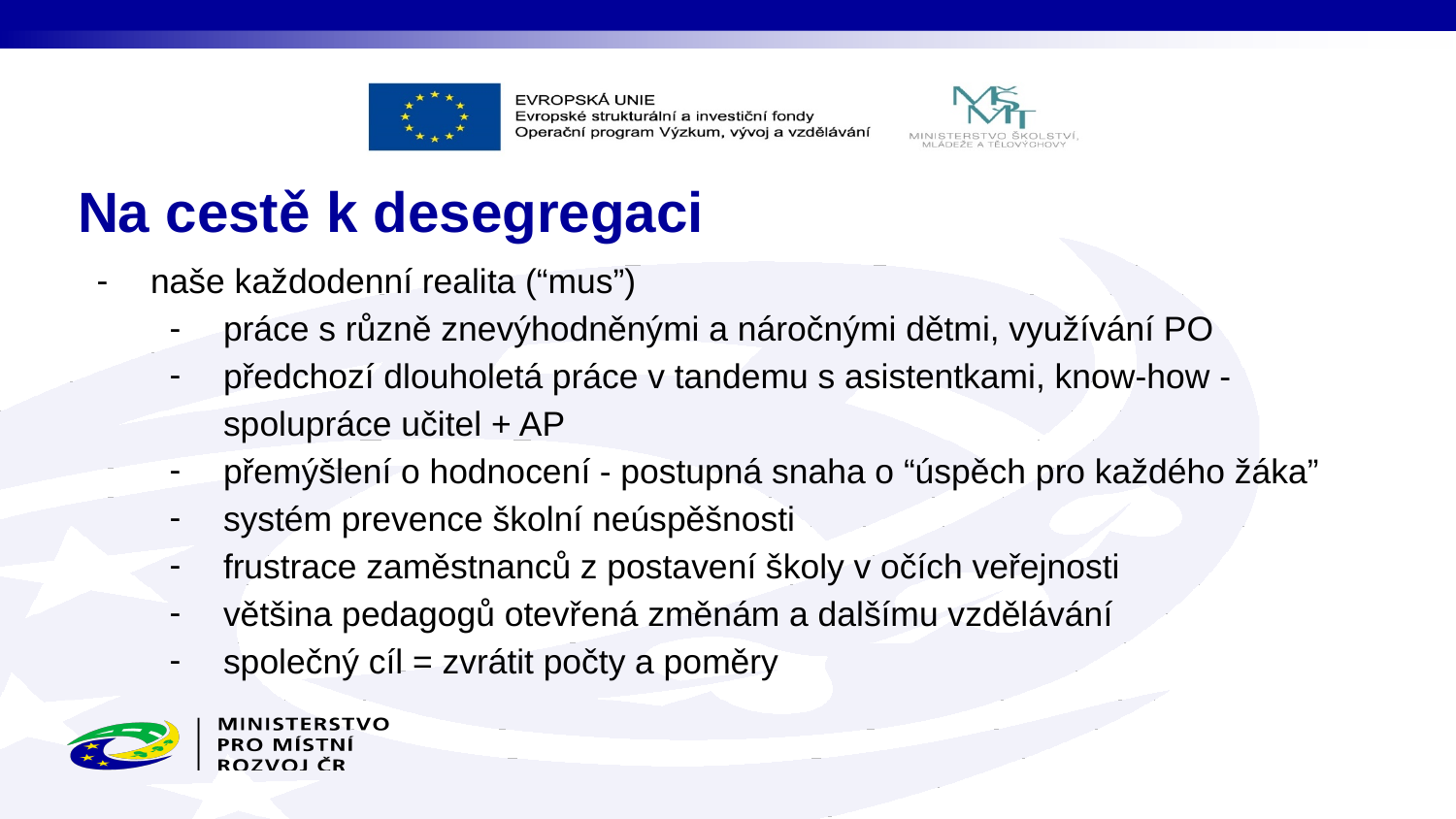

# Na cestě k desegregaci
naše každodenní realita (“mus”)
práce s různě znevýhodněnými a náročnými dětmi, využívání PO
předchozí dlouholetá práce v tandemu s asistentkami, know-how - spolupráce učitel + AP
přemýšlení o hodnocení - postupná snaha o “úspěch pro každého žáka”
systém prevence školní neúspěšnosti
frustrace zaměstnanců z postavení školy v očích veřejnosti
většina pedagogů otevřená změnám a dalšímu vzdělávání
společný cíl = zvrátit počty a poměry